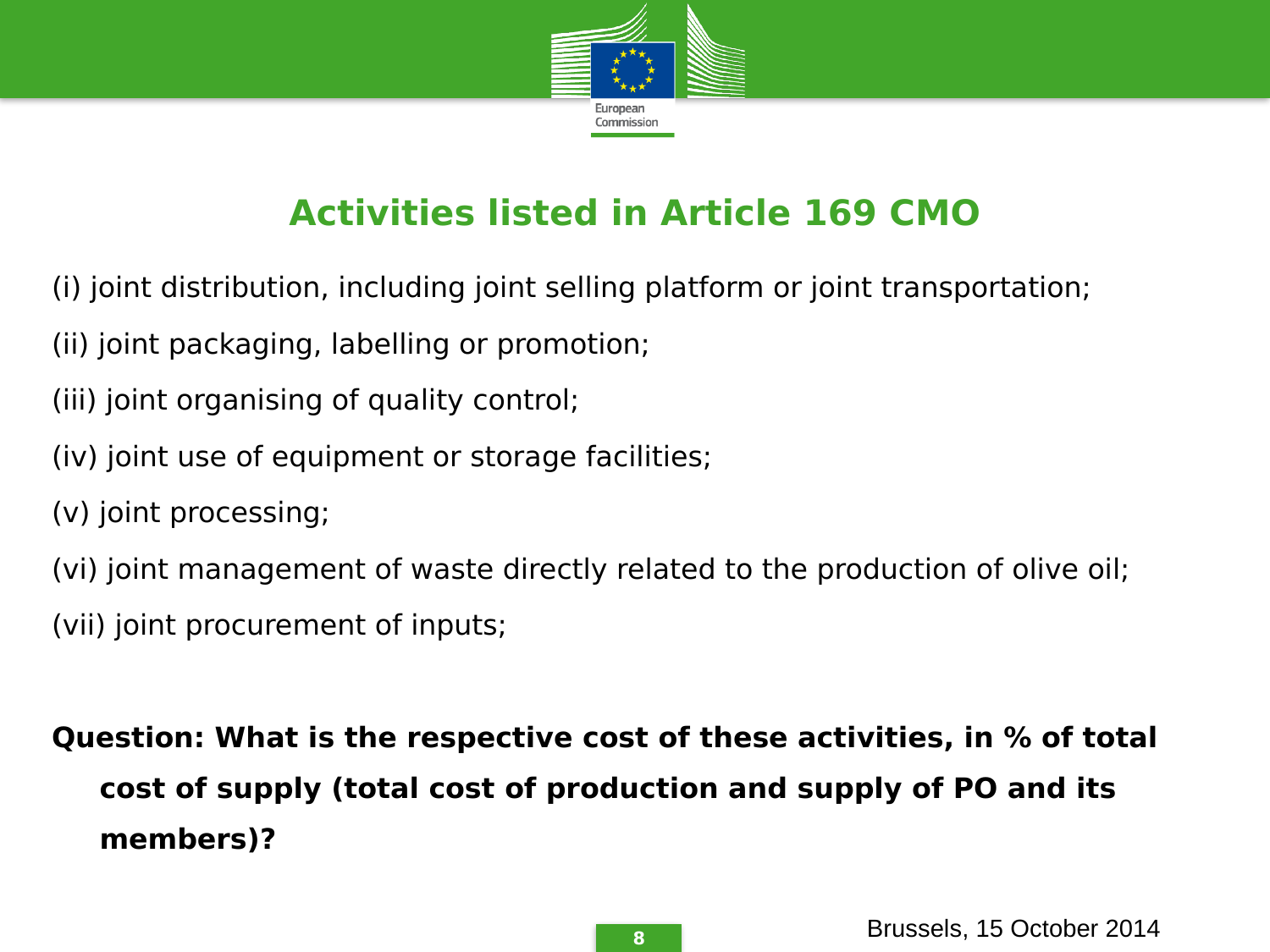

# Activities listed in Article 169 CMO
(i) joint distribution, including joint selling platform or joint transportation;
(ii) joint packaging, labelling or promotion;
(iii) joint organising of quality control;
(iv) joint use of equipment or storage facilities;
(v) joint processing;
(vi) joint management of waste directly related to the production of olive oil;
(vii) joint procurement of inputs;

Question: What is the respective cost of these activities, in % of total cost of supply (total cost of production and supply of PO and its members)?

OR
Brussels, 15 October 2014
8